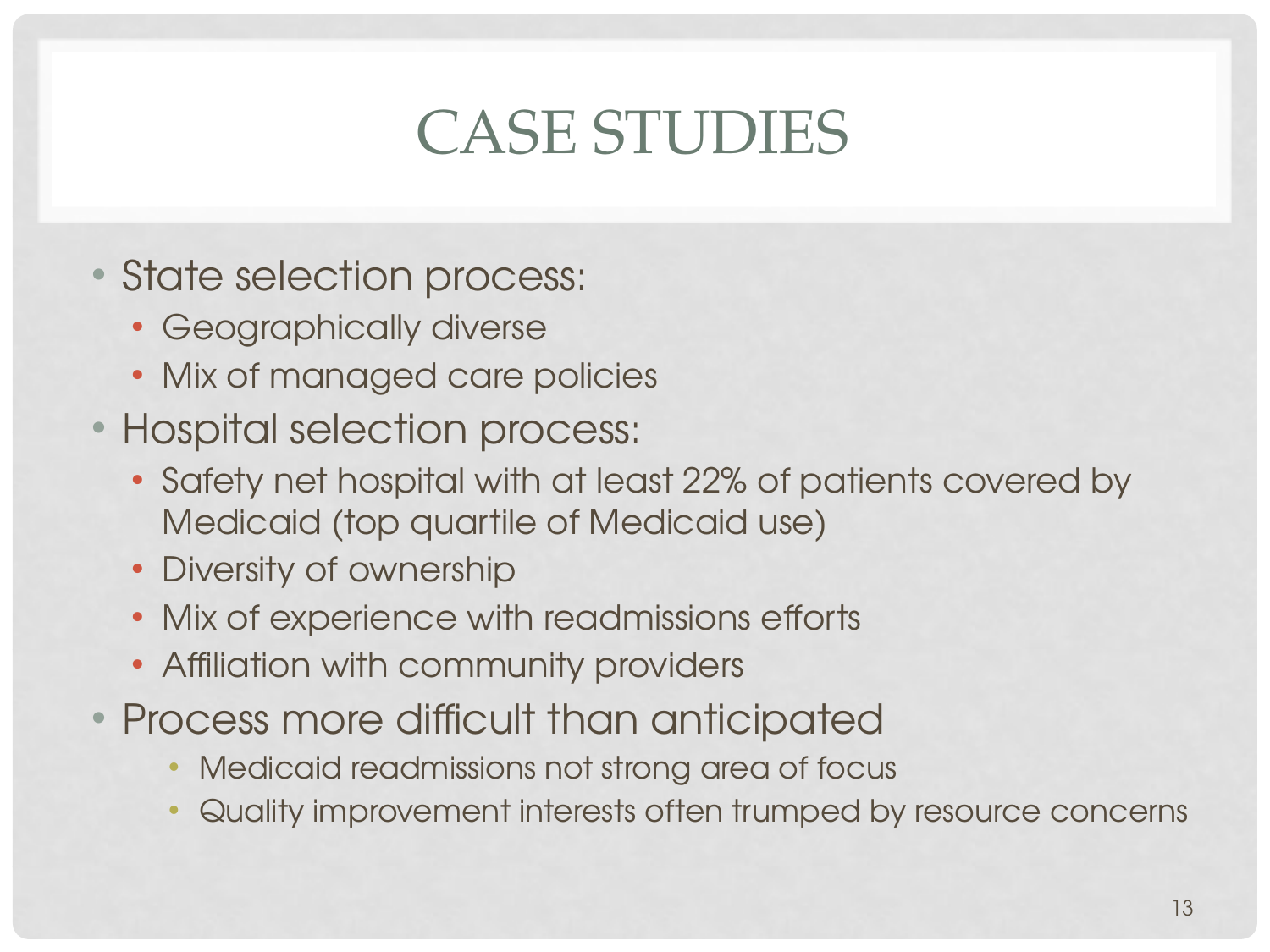

# case studies
State selection process:
Geographically diverse
Mix of managed care policies
Hospital selection process:
Safety net hospital with at least 22% of patients covered by Medicaid (top quartile of Medicaid use)
Diversity of ownership
Mix of experience with readmissions efforts
Affiliation with community providers
Process more difficult than anticipated
Medicaid readmissions not strong area of focus
Quality improvement interests often trumped by resource concerns

13